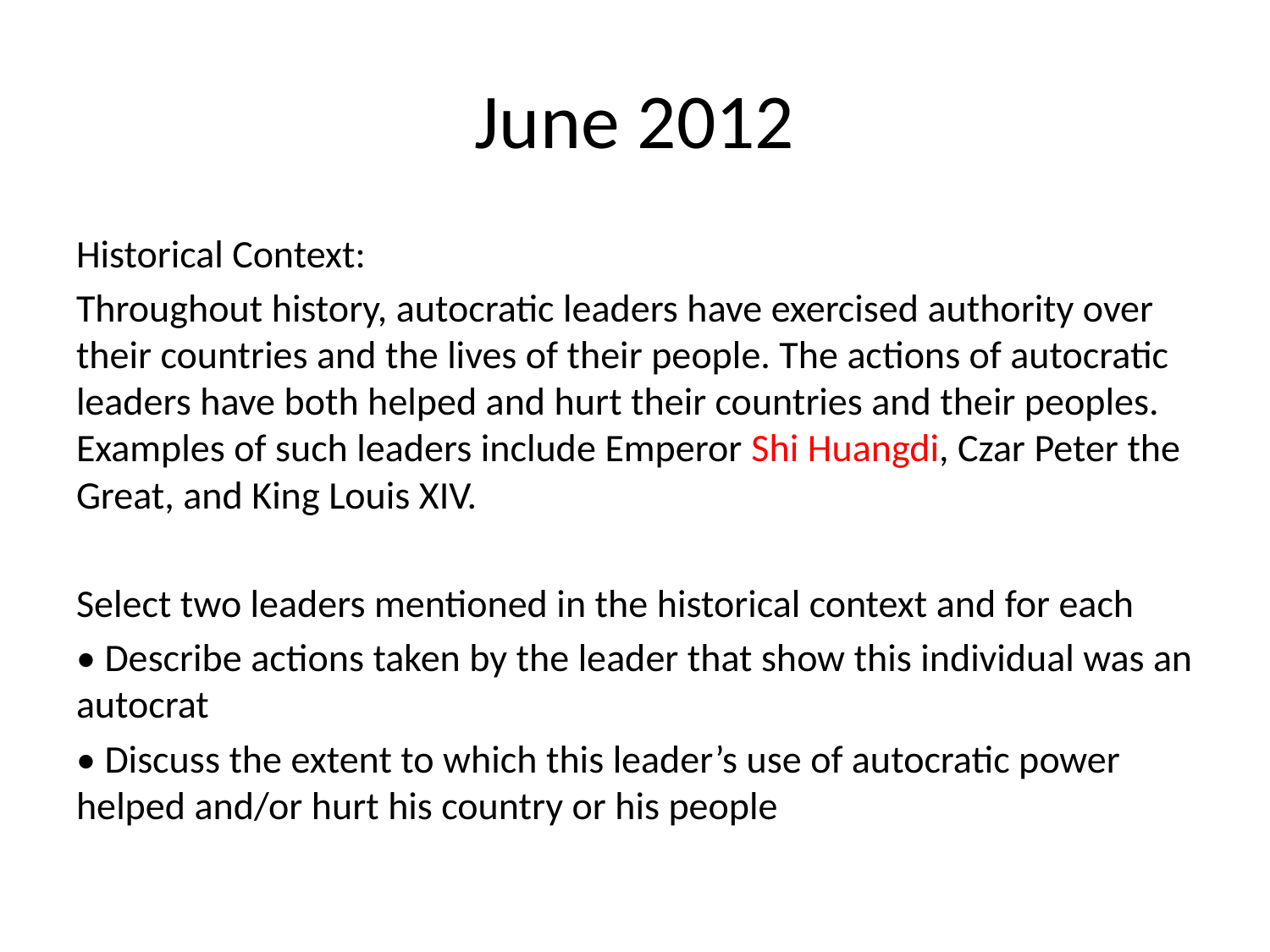

# June 2012
Historical Context:
Throughout history, autocratic leaders have exercised authority over their countries and the lives of their people. The actions of autocratic leaders have both helped and hurt their countries and their peoples. Examples of such leaders include Emperor Shi Huangdi, Czar Peter the Great, and King Louis XIV.

Select two leaders mentioned in the historical context and for each
• Describe actions taken by the leader that show this individual was an autocrat
• Discuss the extent to which this leader’s use of autocratic power helped and/or hurt his country or his people